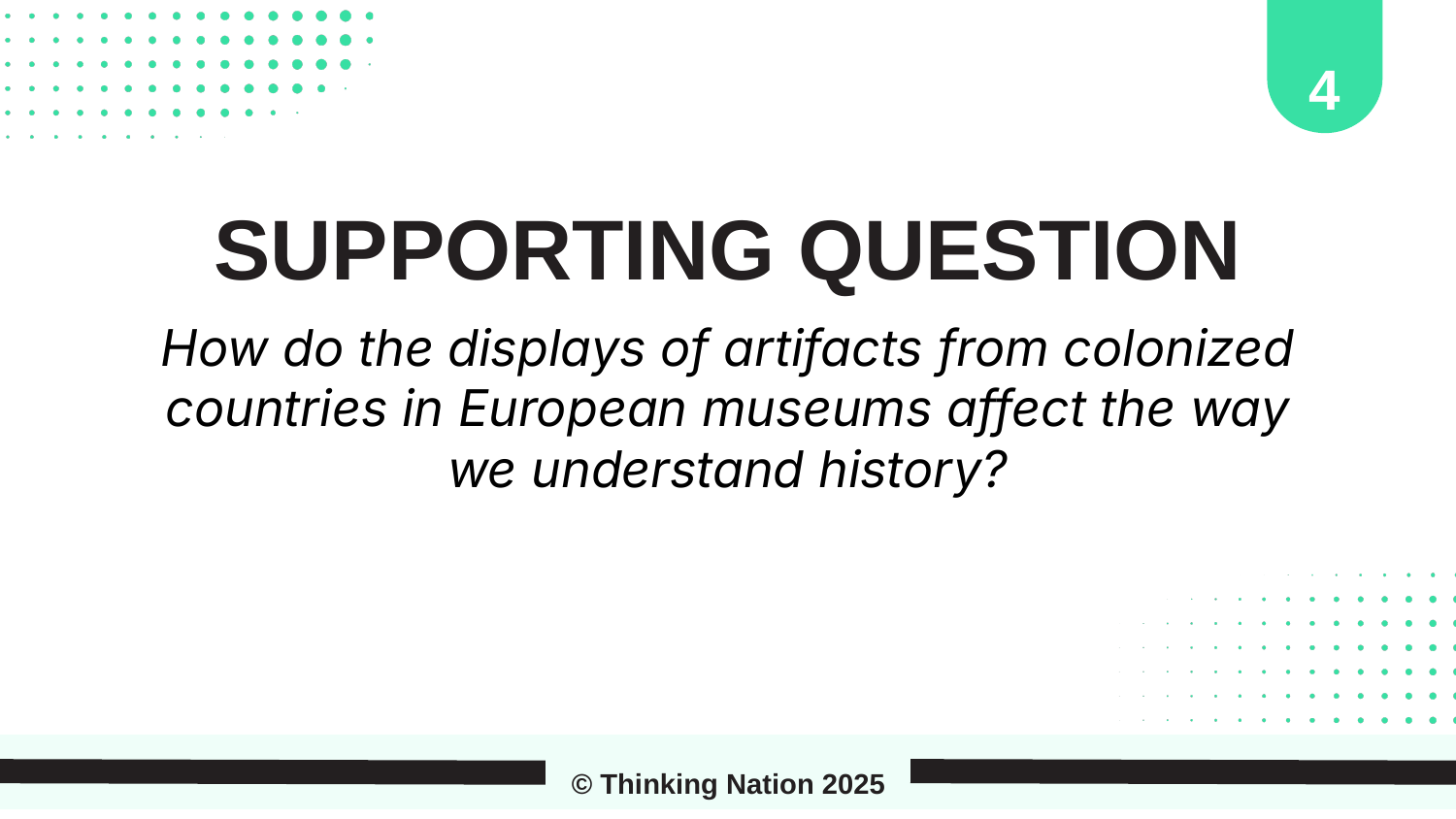

4
SUPPORTING QUESTION
How do the displays of artifacts from colonized countries in European museums affect the way we understand history?

© Thinking Nation 2025